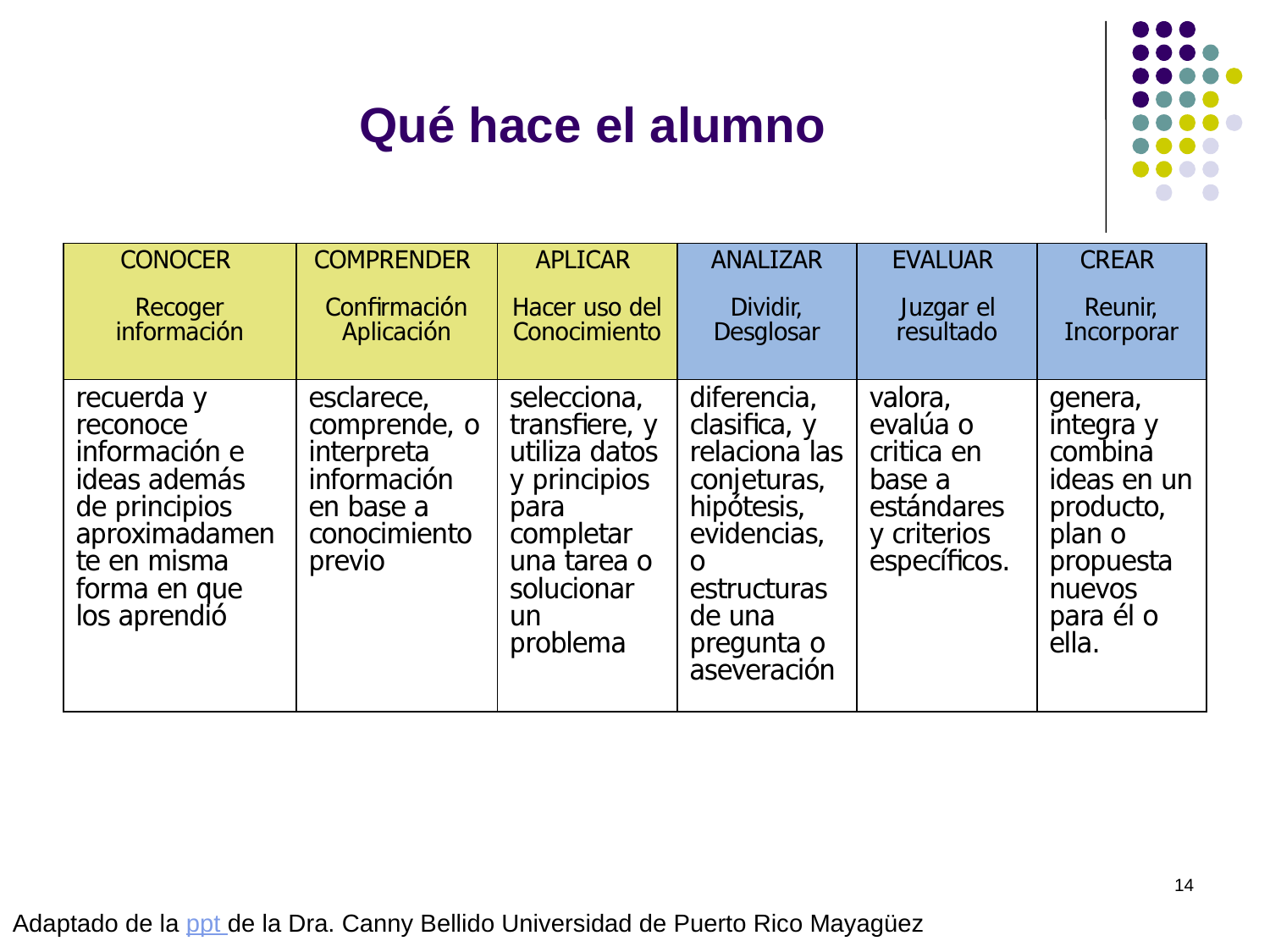

Qué hace el alumno
| CONOCER Recoger información | COMPRENDER Confirmación Aplicación | APLICAR Hacer uso del Conocimiento | ANALIZAR Dividir, Desglosar | EVALUAR Juzgar el resultado | CREAR Reunir, Incorporar |
| --- | --- | --- | --- | --- | --- |
| recuerda y reconoce información e ideas además de principios aproximadamente en misma forma en que los aprendió | esclarece, comprende, o interpreta información en base a conocimiento previo | selecciona, transfiere, y utiliza datos y principios para completar una tarea o solucionar un problema | diferencia, clasifica, y relaciona las conjeturas, hipótesis, evidencias, o estructuras de una pregunta o aseveración | valora, evalúa o critica en base a estándares y criterios específicos. | genera, integra y combina ideas en un producto, plan o propuesta nuevos para él o ella. |

Adaptado de la ppt de la Dra. Canny Bellido Universidad de Puerto Rico Mayagüez
 © Isabel Pérez
14